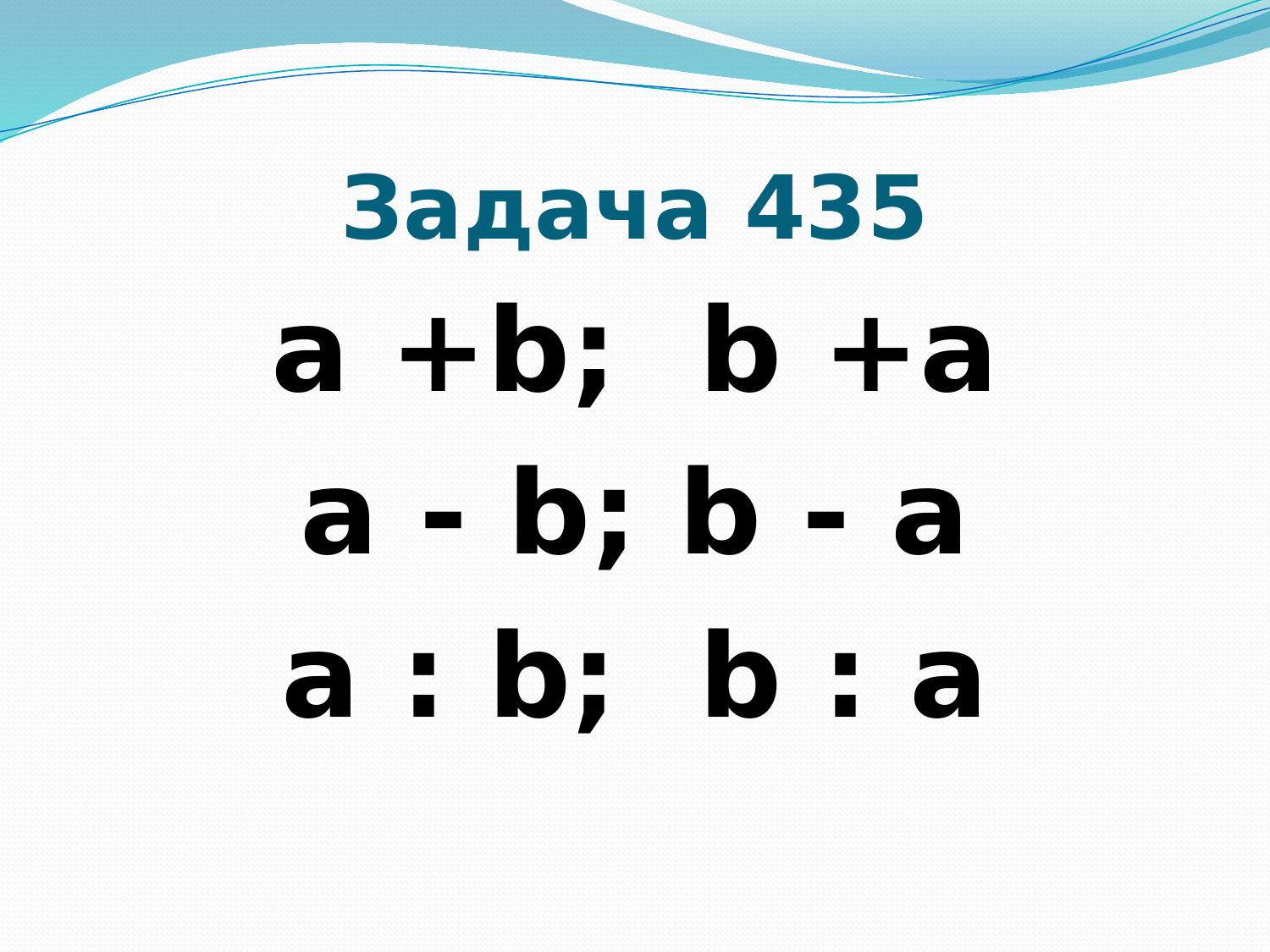

# Задача 435
a +b;  b +a
a - b; b - a
a : b;  b : a